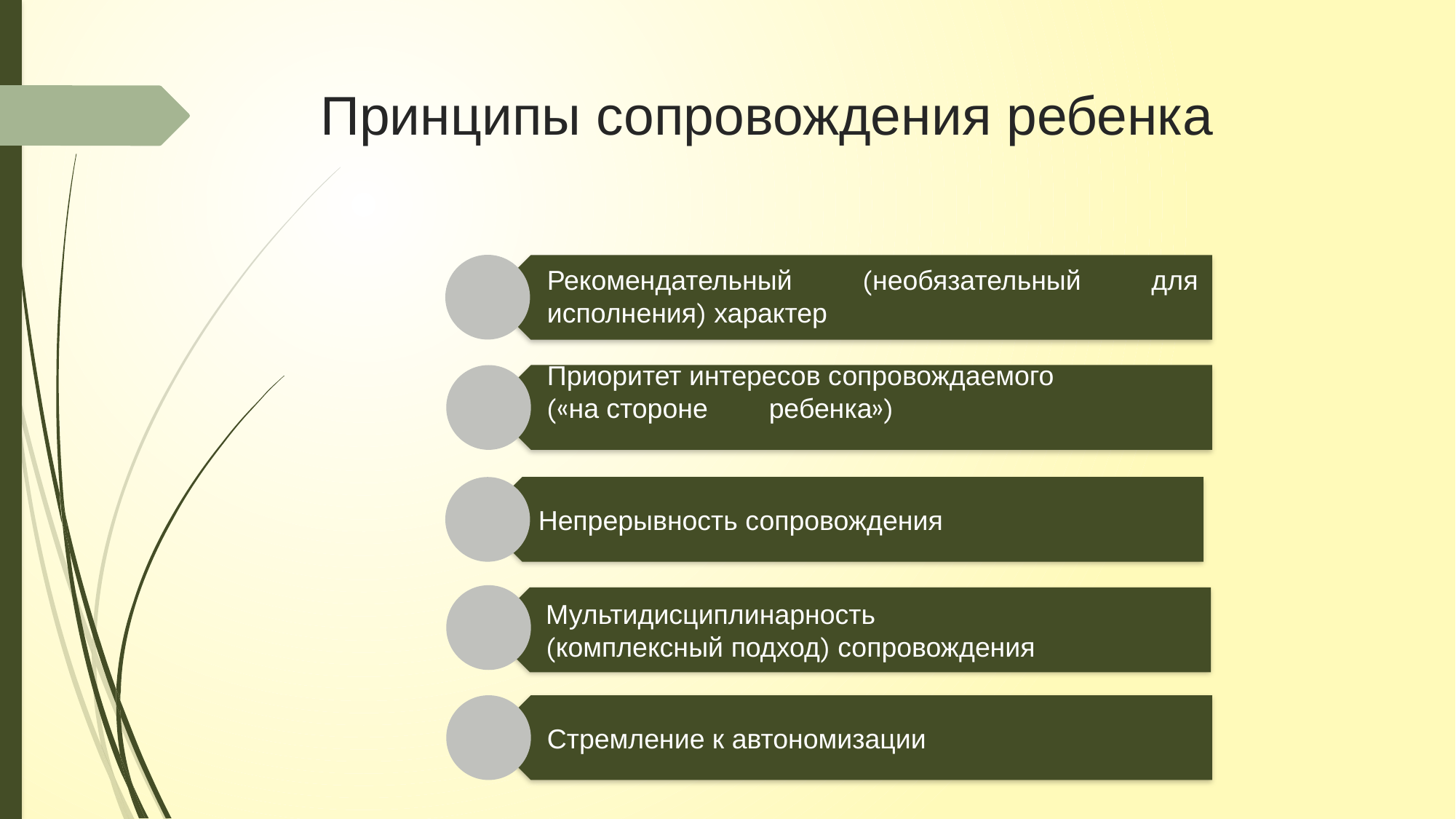

# Принципы сопровождения ребенка

Рекомендательный (необязательный для исполнения) характер

Приоритет интересов сопровождаемого
(«на стороне        ребенка»)

Непрерывность сопровождения

Мультидисциплинарность
(комплексный подход) сопровождения
Стремление к автономизации